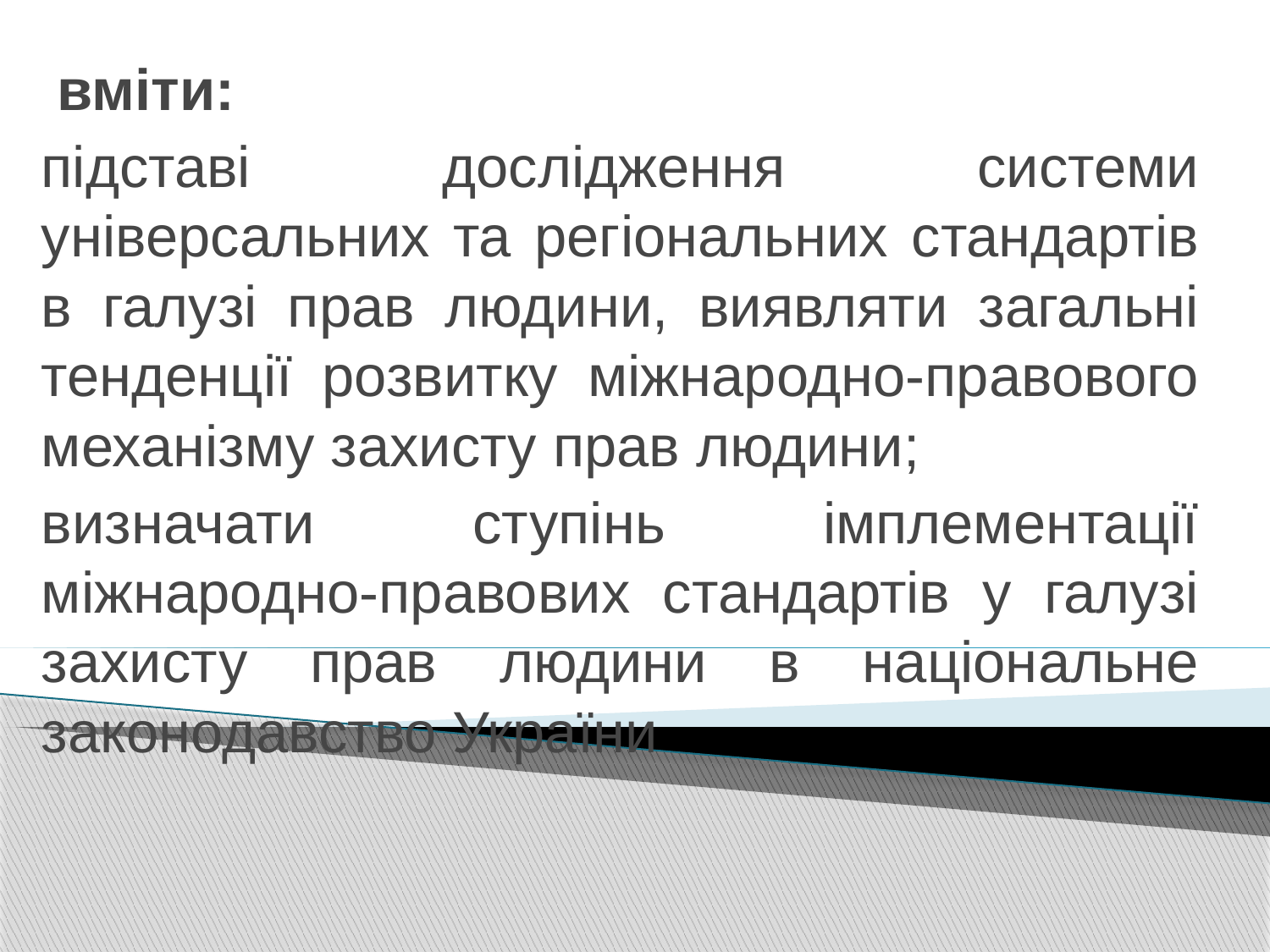

вміти:
підставі дослідження системи універсальних та регіональних стандартів в галузі прав людини, виявляти загальні тенденції розвитку міжнародно-правового механізму захисту прав людини;
визначати ступінь імплементації міжнародно-правових стандартів у галузі захисту прав людини в національне законодавство України